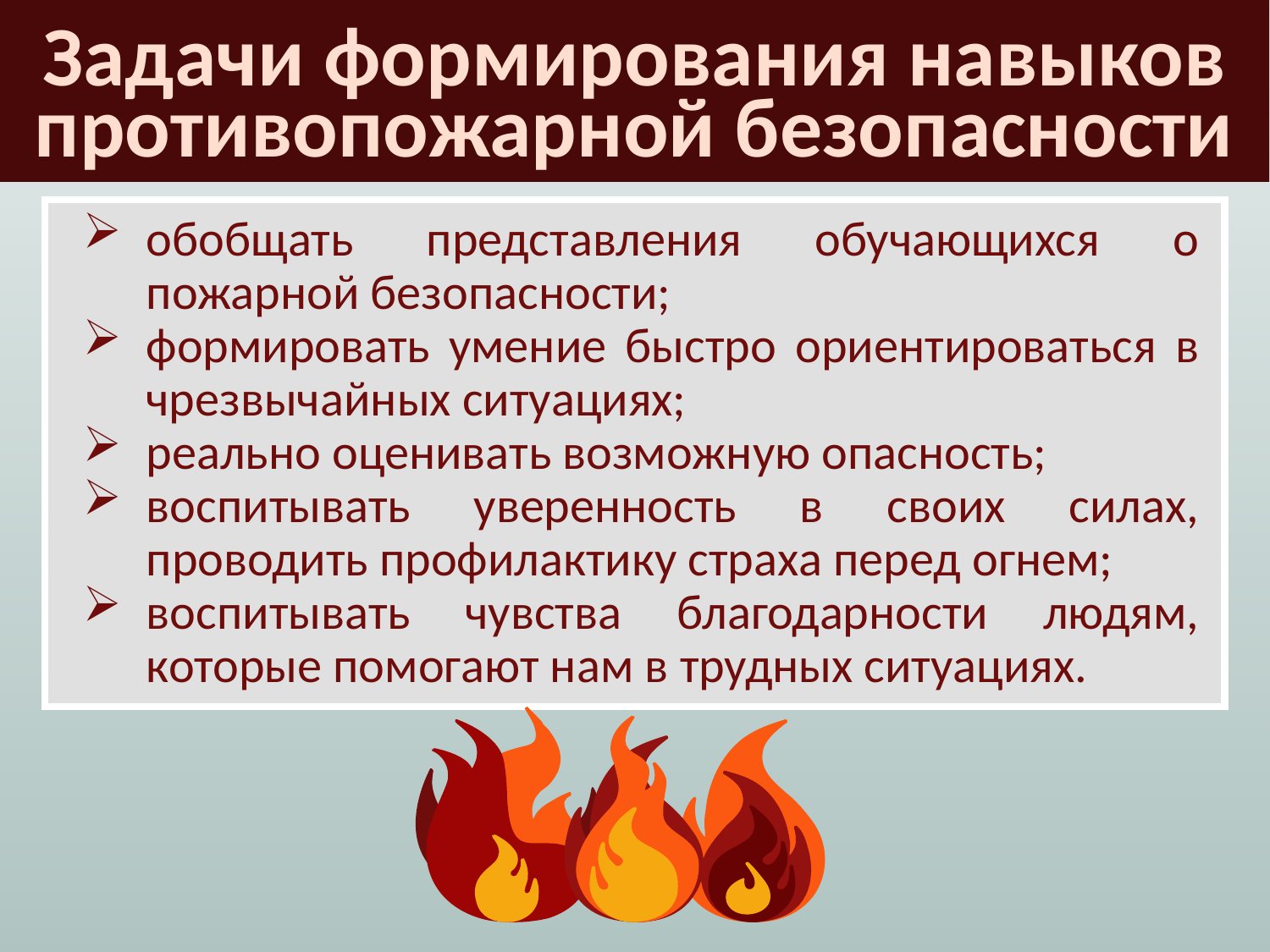

Задачи формирования навыков противопожарной безопасности
обобщать представления обучающихся о пожарной безопасности;
формировать умение быстро ориентироваться в чрезвычайных ситуациях;
реально оценивать возможную опасность;
воспитывать уверенность в своих силах, проводить профилактику страха перед огнем;
воспитывать чувства благодарности людям, которые помогают нам в трудных ситуациях.